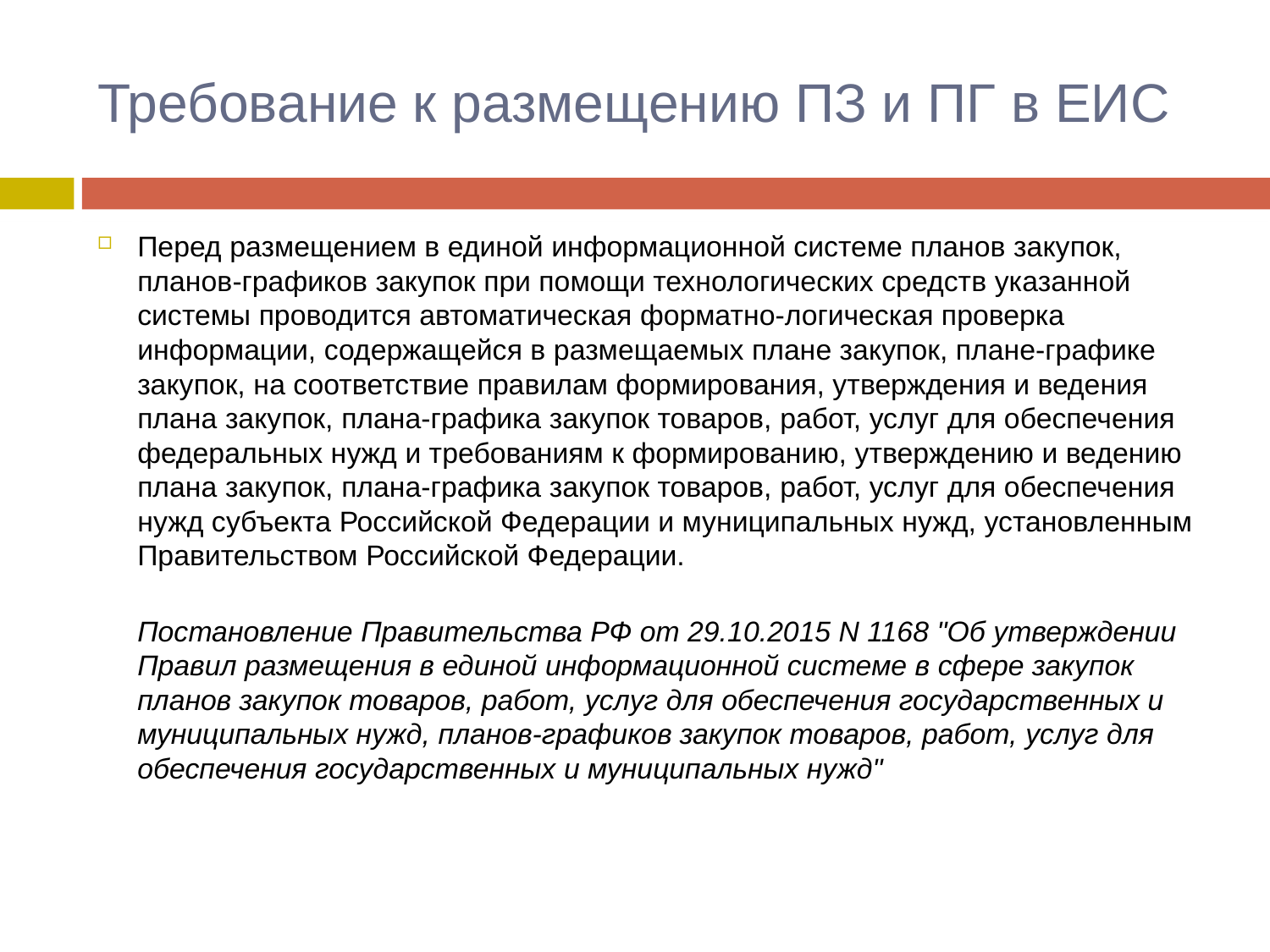

# Требование к размещению ПЗ и ПГ в ЕИС
Перед размещением в единой информационной системе планов закупок, планов-графиков закупок при помощи технологических средств указанной системы проводится автоматическая форматно-логическая проверка информации, содержащейся в размещаемых плане закупок, плане-графике закупок, на соответствие правилам формирования, утверждения и ведения плана закупок, плана-графика закупок товаров, работ, услуг для обеспечения федеральных нужд и требованиям к формированию, утверждению и ведению плана закупок, плана-графика закупок товаров, работ, услуг для обеспечения нужд субъекта Российской Федерации и муниципальных нужд, установленным Правительством Российской Федерации.
Постановление Правительства РФ от 29.10.2015 N 1168 "Об утверждении Правил размещения в единой информационной системе в сфере закупок планов закупок товаров, работ, услуг для обеспечения государственных и муниципальных нужд, планов-графиков закупок товаров, работ, услуг для обеспечения государственных и муниципальных нужд"